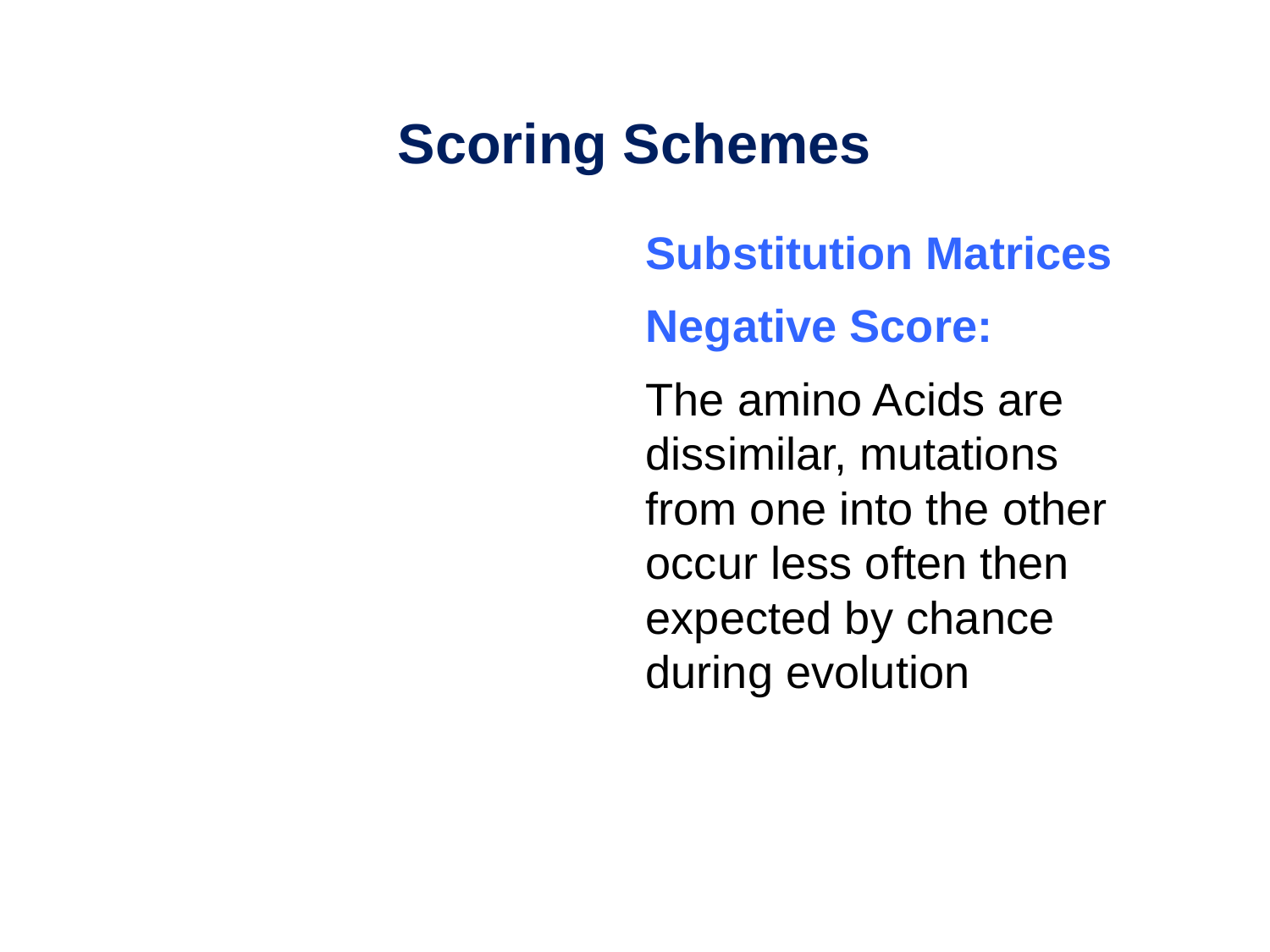

Scoring Schemes
Substitution Matrices
Negative Score:
The amino Acids are dissimilar, mutations from one into the other occur less often then expected by chance during evolution